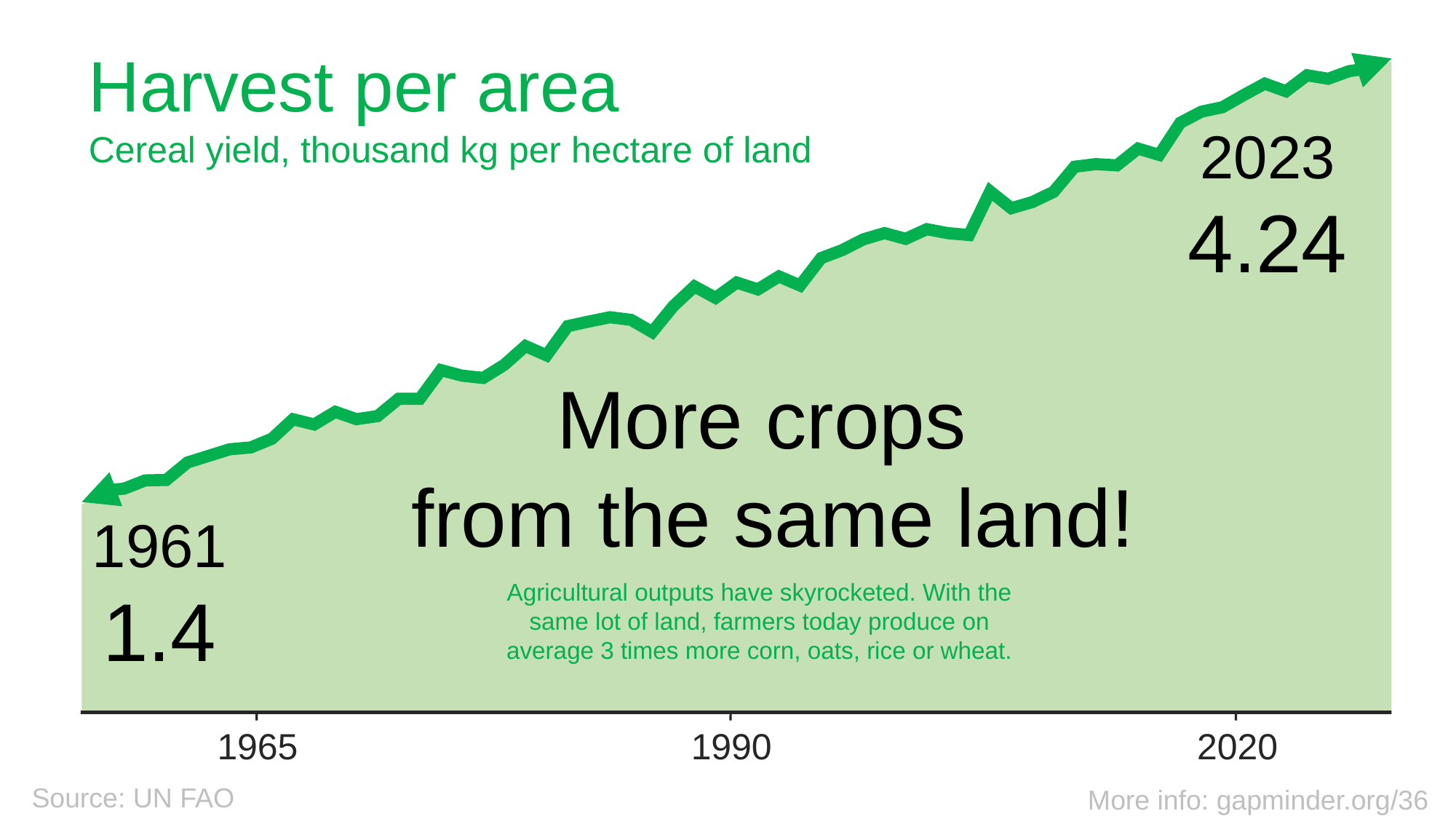

Harvest per area
Cereal yield, thousand kg per hectare of land

2023
4.24
More crops
from the same land!
1961
1.4
Agricultural outputs have skyrocketed. With the same lot of land, farmers today produce on average 3 times more corn, oats, rice or wheat.
1965
1990
2020
Source: UN FAO
More info: gapminder.org/36